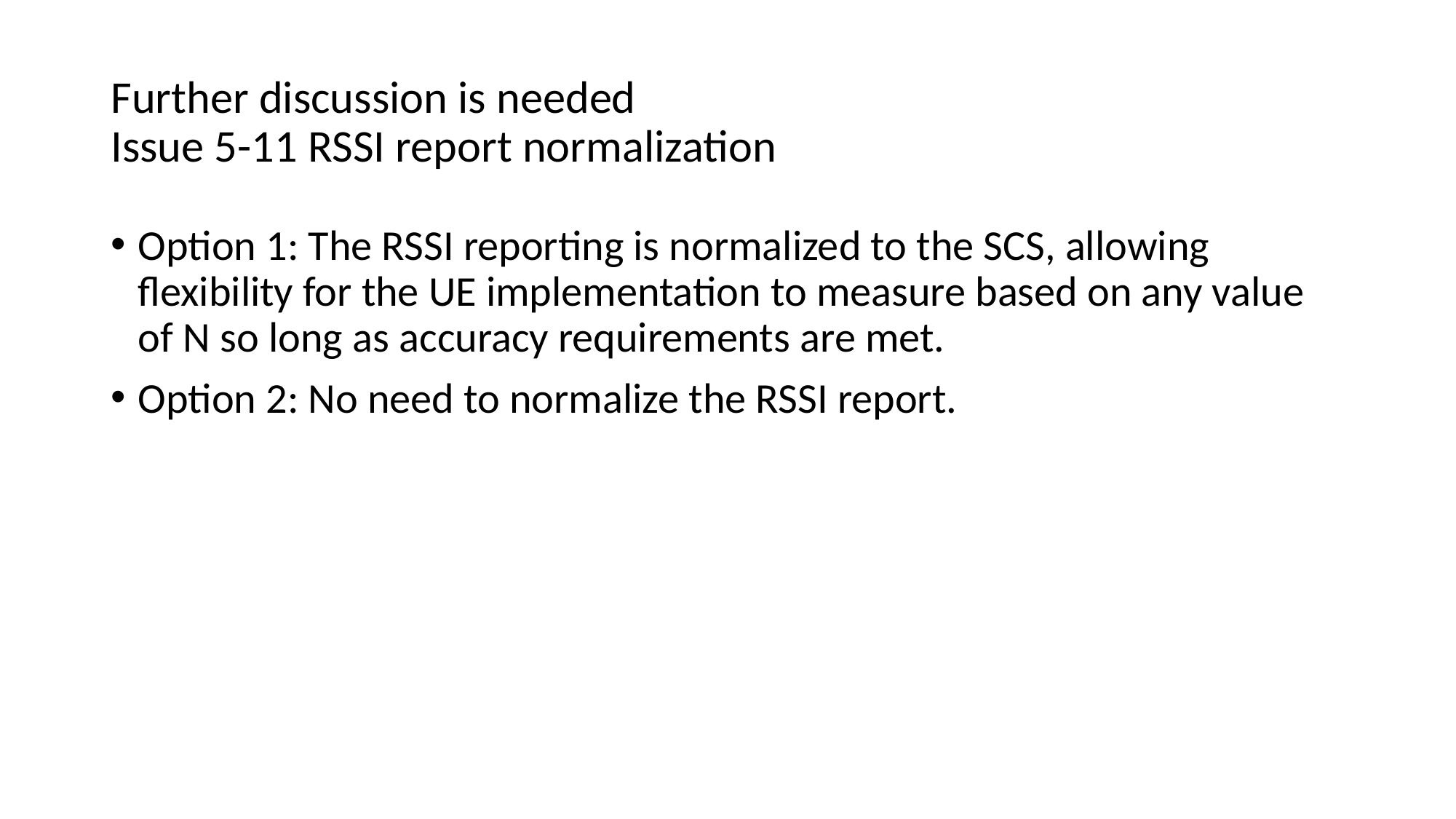

# Further discussion is needed Issue 5-11 RSSI report normalization
Option 1: The RSSI reporting is normalized to the SCS, allowing flexibility for the UE implementation to measure based on any value of N so long as accuracy requirements are met.
Option 2: No need to normalize the RSSI report.